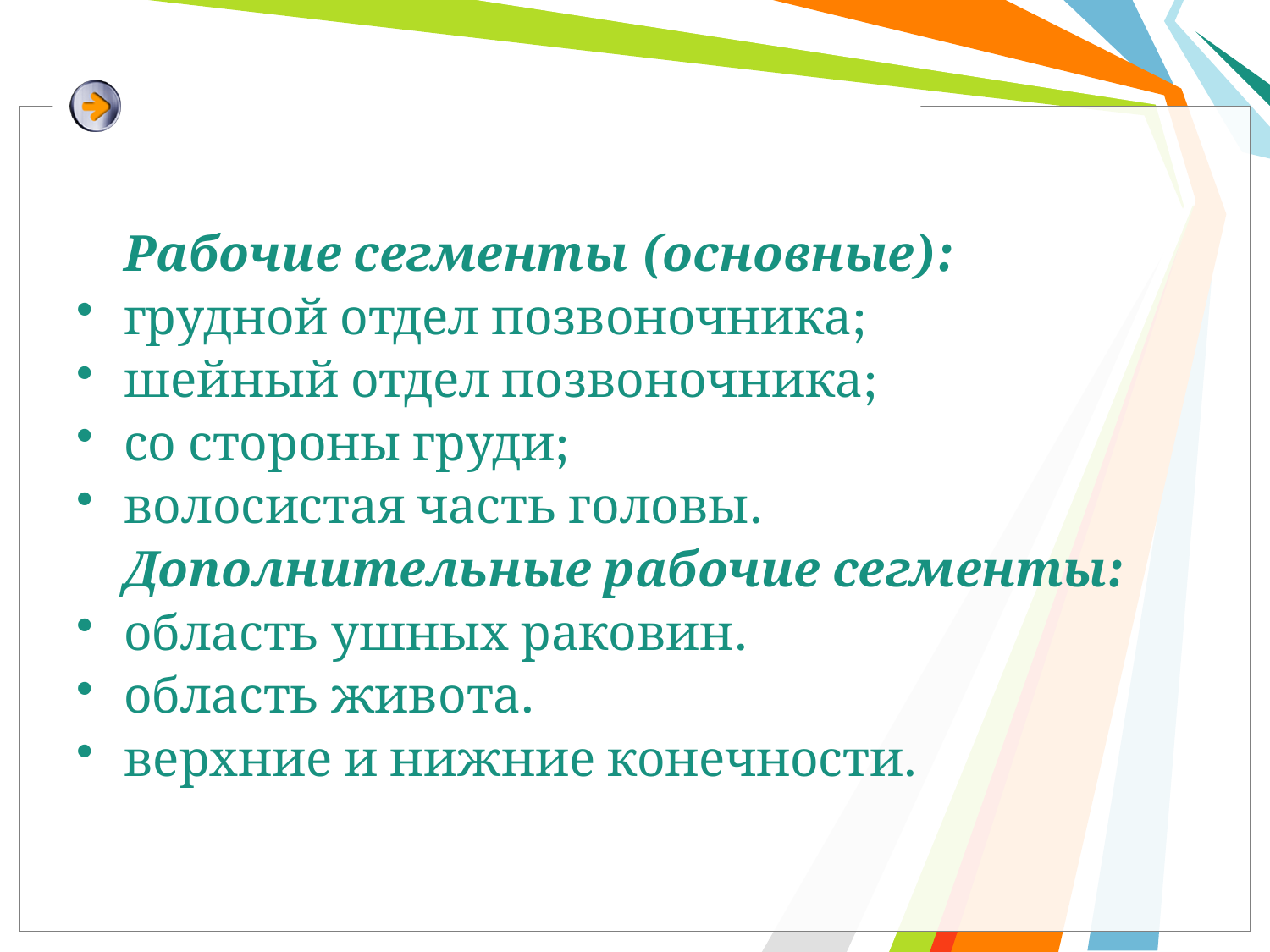

#
	Рабочие сегменты (основные):
грудной отдел позвоночника;
шейный отдел позвоночника;
со стороны груди;
волосистая часть головы.
	Дополнительные рабочие сегменты:
область ушных раковин.
область живота.
верхние и нижние конечности.